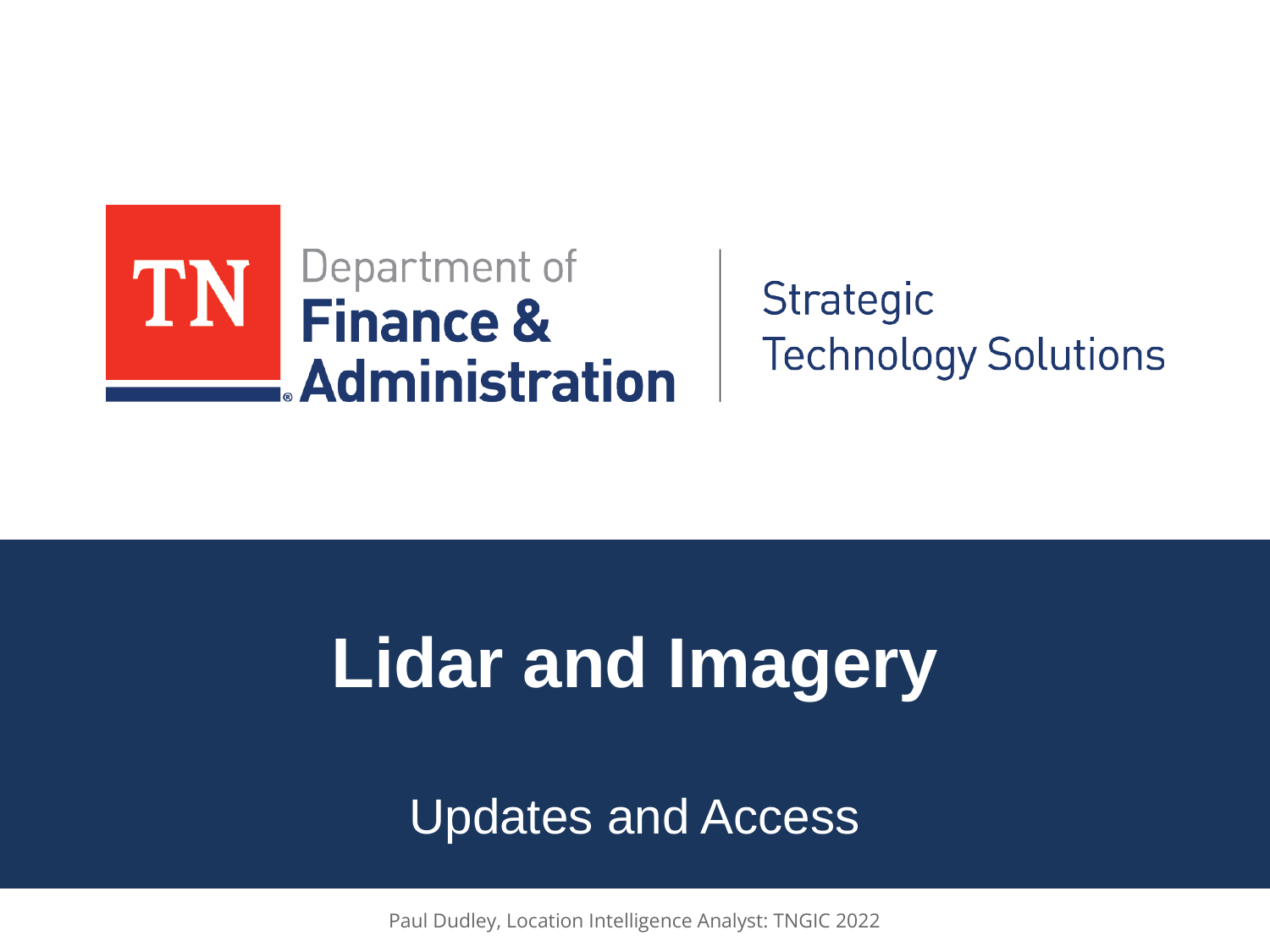

# Lidar and Imagery
Updates and Access
Paul Dudley, Location Intelligence Analyst: TNGIC 2022